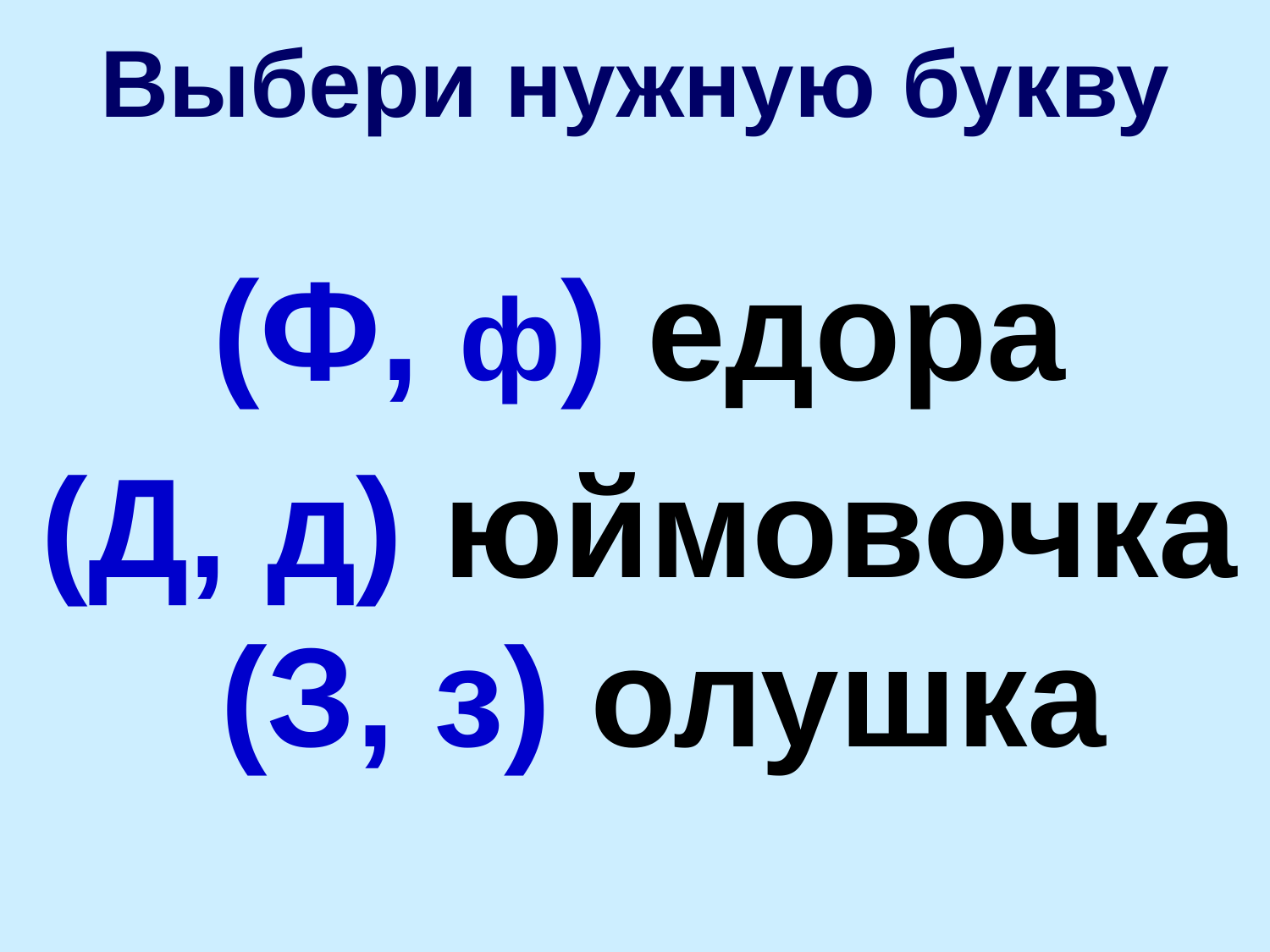

# Выбери нужную букву
(Ф, ф) едора
(Д, д) юймовочка (З, з) олушка